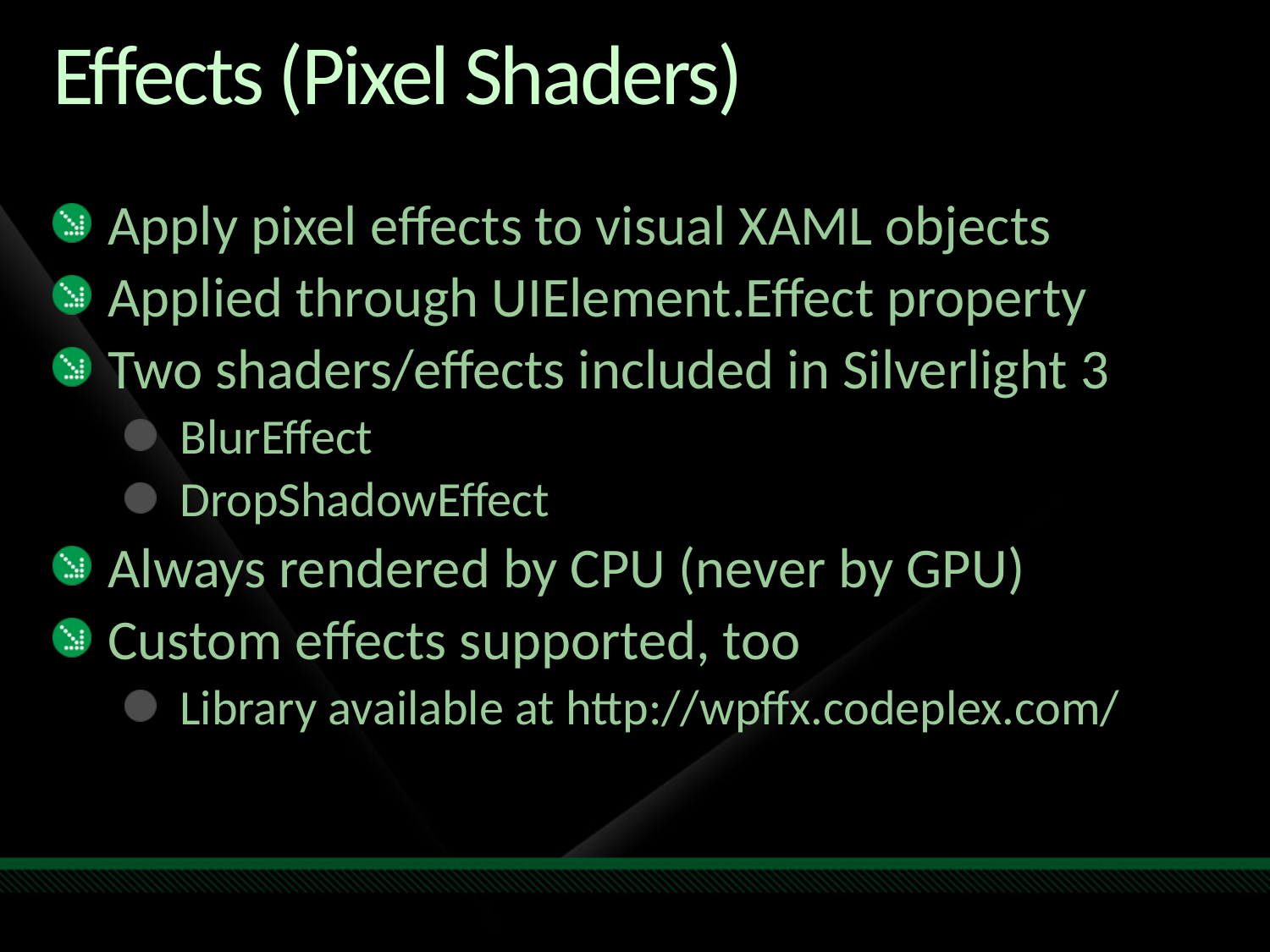

# Effects (Pixel Shaders)
Apply pixel effects to visual XAML objects
Applied through UIElement.Effect property
Two shaders/effects included in Silverlight 3
BlurEffect
DropShadowEffect
Always rendered by CPU (never by GPU)
Custom effects supported, too
Library available at http://wpffx.codeplex.com/